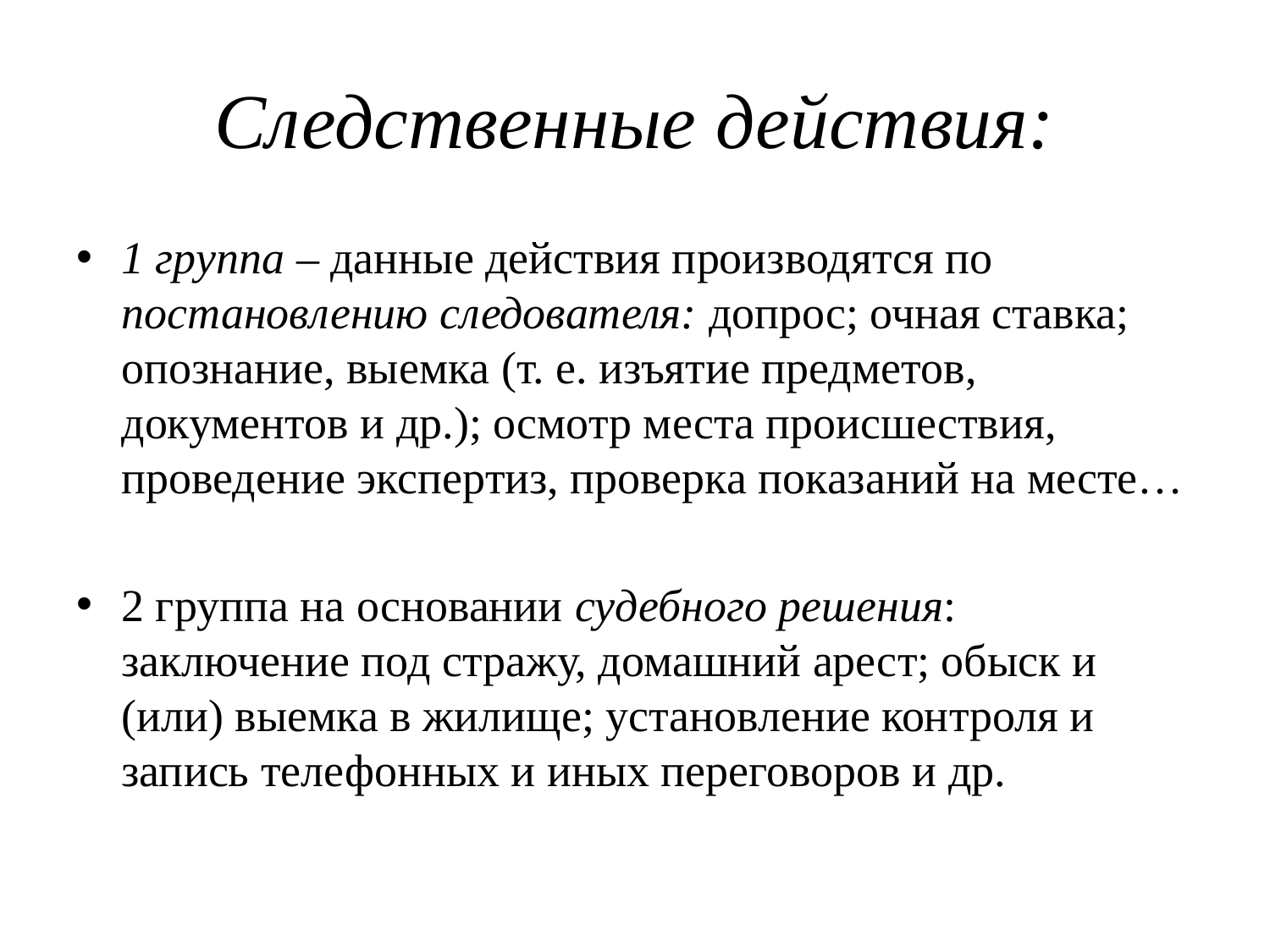

# Следственные действия:
1 группа – данные действия производятся по постановлению следователя: допрос; очная ставка; опознание, выемка (т. е. изъятие предметов, документов и др.); осмотр места происшествия, проведение экспертиз, проверка показаний на месте…

2 группа на основании судебного решения: заключение под стражу, домашний арест; обыск и (или) выемка в жилище; установление контроля и запись телефонных и иных переговоров и др.